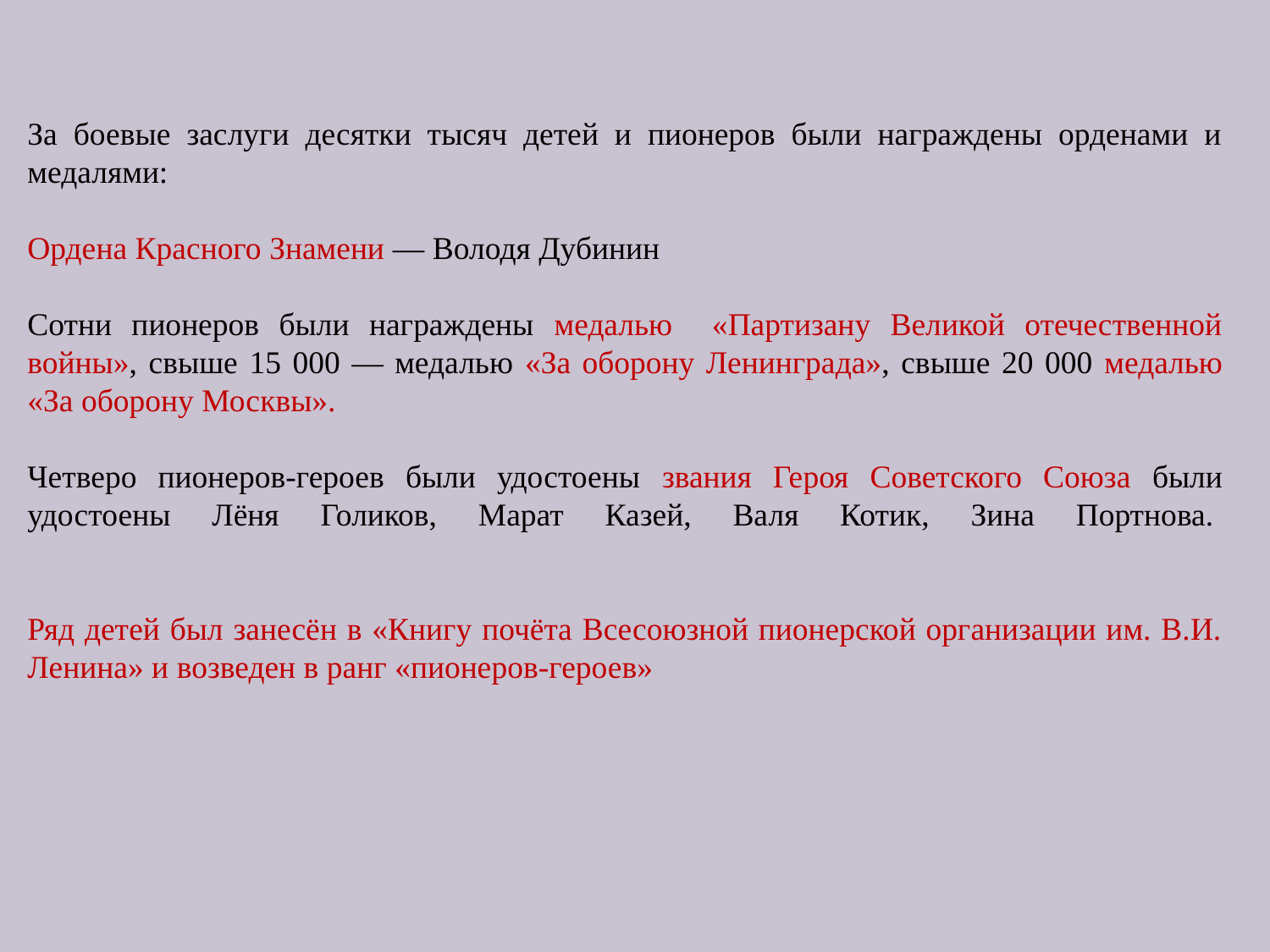

За боевые заслуги десятки тысяч детей и пионеров были награждены орденами и медалями:

Ордена Красного Знамени — Володя Дубинин

Сотни пионеров были награждены медалью  «Партизану Великой отечественной войны», свыше 15 000 — медалью «За оборону Ленинграда», свыше 20 000 медалью «За оборону Москвы».

Четверо пионеров-героев были удостоены звания Героя Советского Союза были удостоены Лёня Голиков, Марат Казей, Валя Котик, Зина Портнова.

Ряд детей был занесён в «Книгу почёта Всесоюзной пионерской организации им. В.И. Ленина» и возведен в ранг «пионеров-героев»